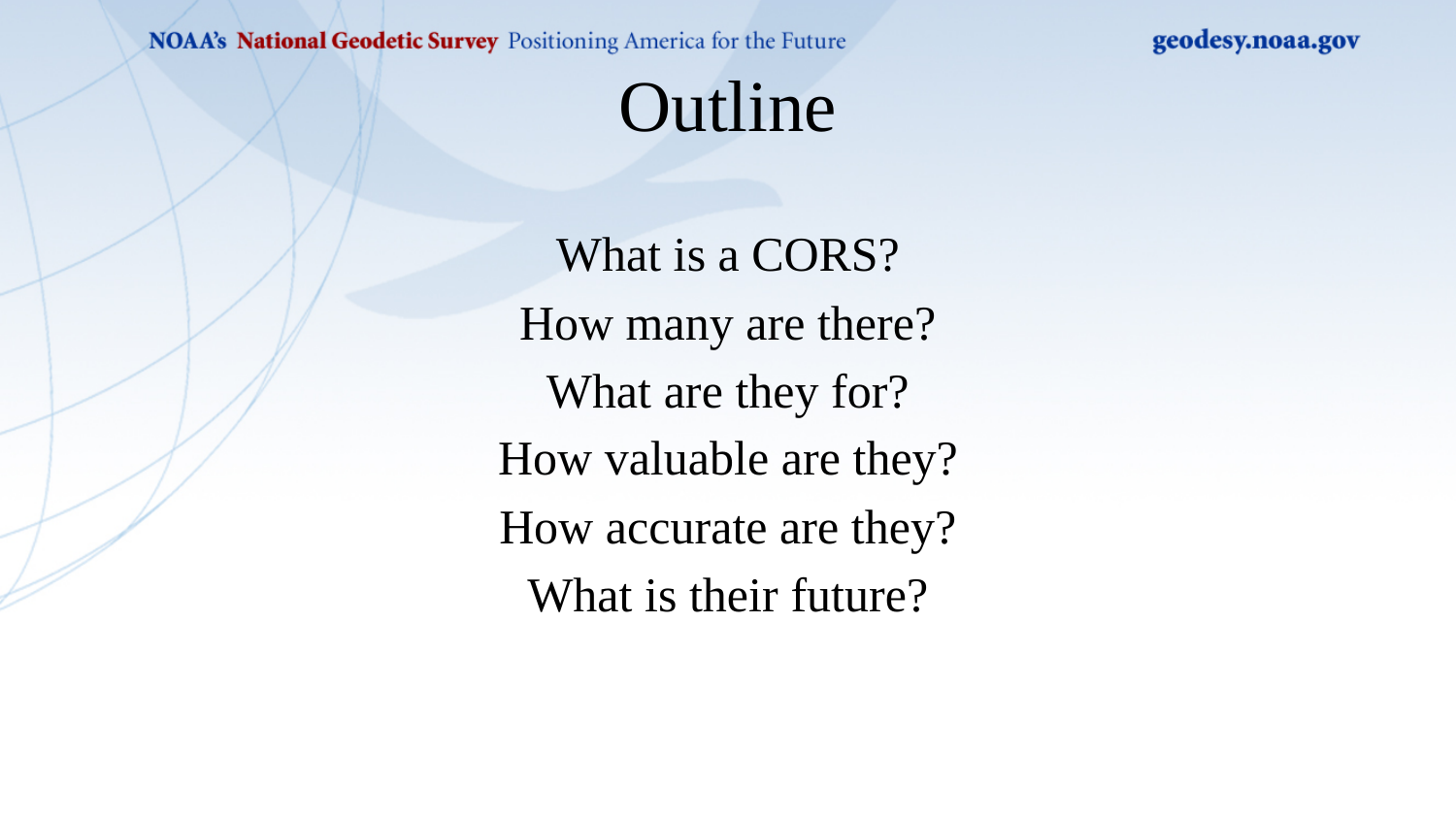

Outline
What is a CORS?
How many are there?
What are they for?
How valuable are they?
How accurate are they?
What is their future?